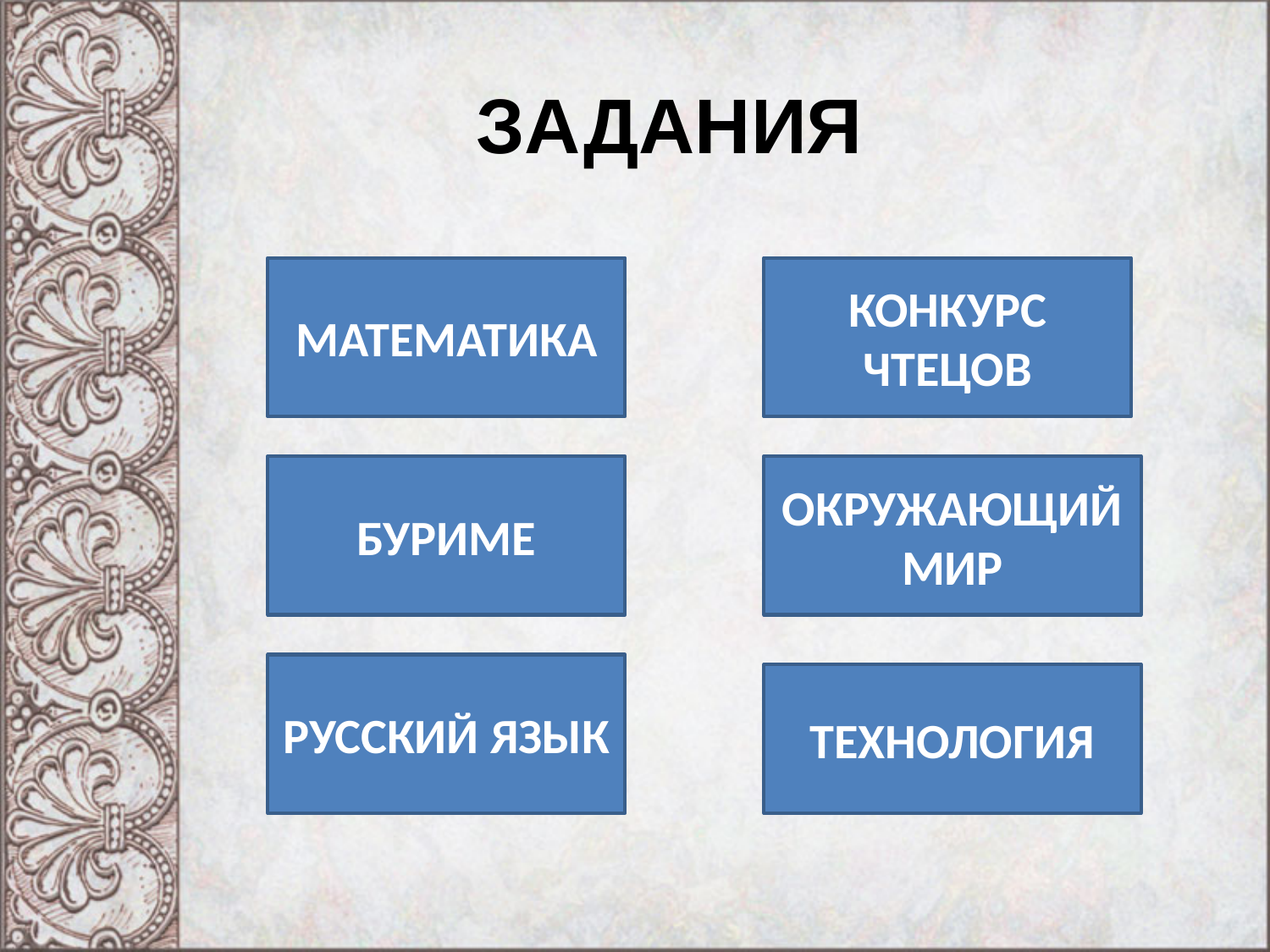

ЗАДАНИЯ
МАТЕМАТИКА
КОНКУРС ЧТЕЦОВ
БУРИМЕ
ОКРУЖАЮЩИЙ МИР
РУССКИЙ ЯЗЫК
ТЕХНОЛОГИЯ